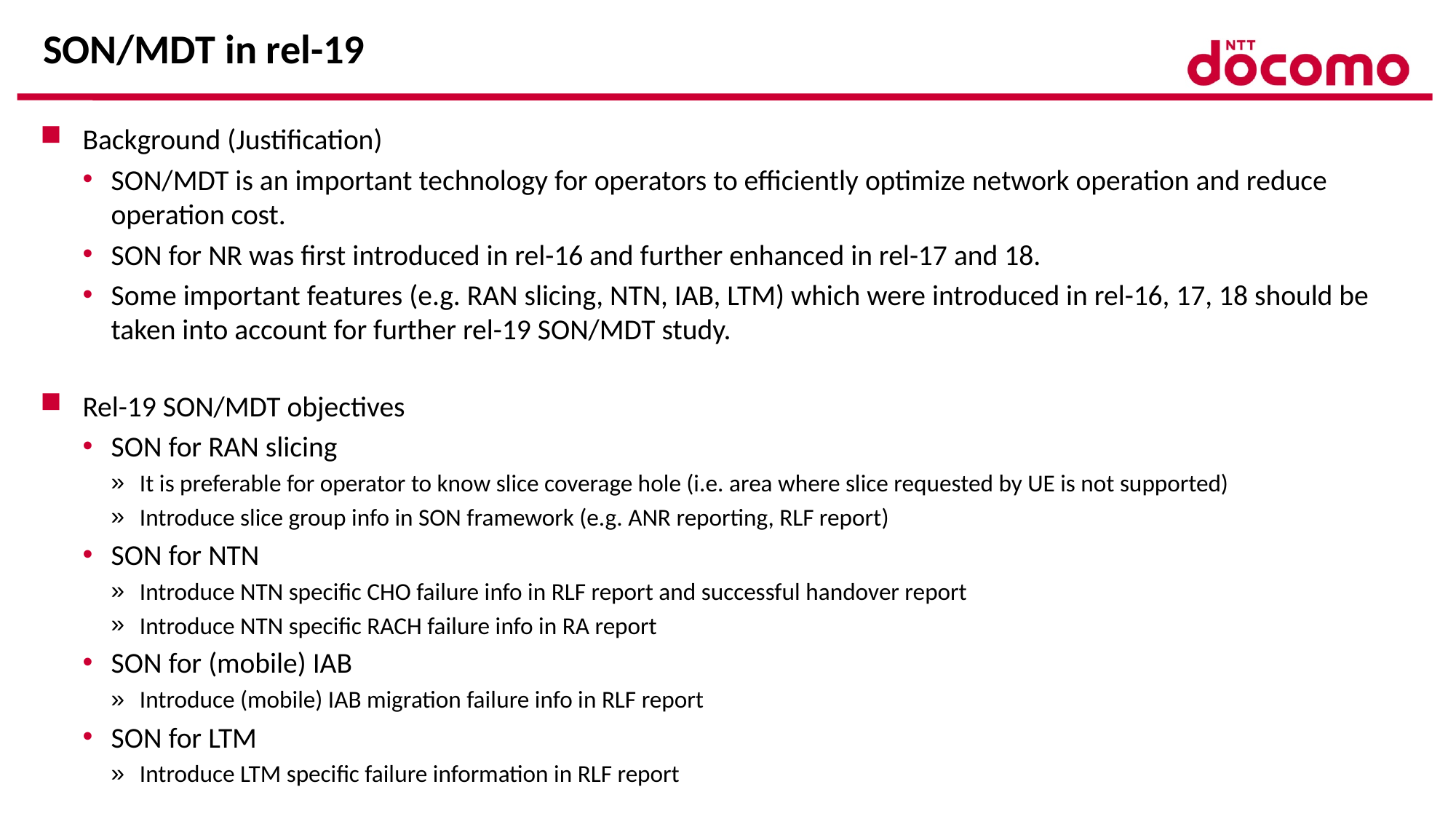

# SON/MDT in rel-19
Background (Justification)
SON/MDT is an important technology for operators to efficiently optimize network operation and reduce operation cost.
SON for NR was first introduced in rel-16 and further enhanced in rel-17 and 18.
Some important features (e.g. RAN slicing, NTN, IAB, LTM) which were introduced in rel-16, 17, 18 should be taken into account for further rel-19 SON/MDT study.

Rel-19 SON/MDT objectives
SON for RAN slicing
It is preferable for operator to know slice coverage hole (i.e. area where slice requested by UE is not supported)
Introduce slice group info in SON framework (e.g. ANR reporting, RLF report)
SON for NTN
Introduce NTN specific CHO failure info in RLF report and successful handover report
Introduce NTN specific RACH failure info in RA report
SON for (mobile) IAB
Introduce (mobile) IAB migration failure info in RLF report
SON for LTM
Introduce LTM specific failure information in RLF report